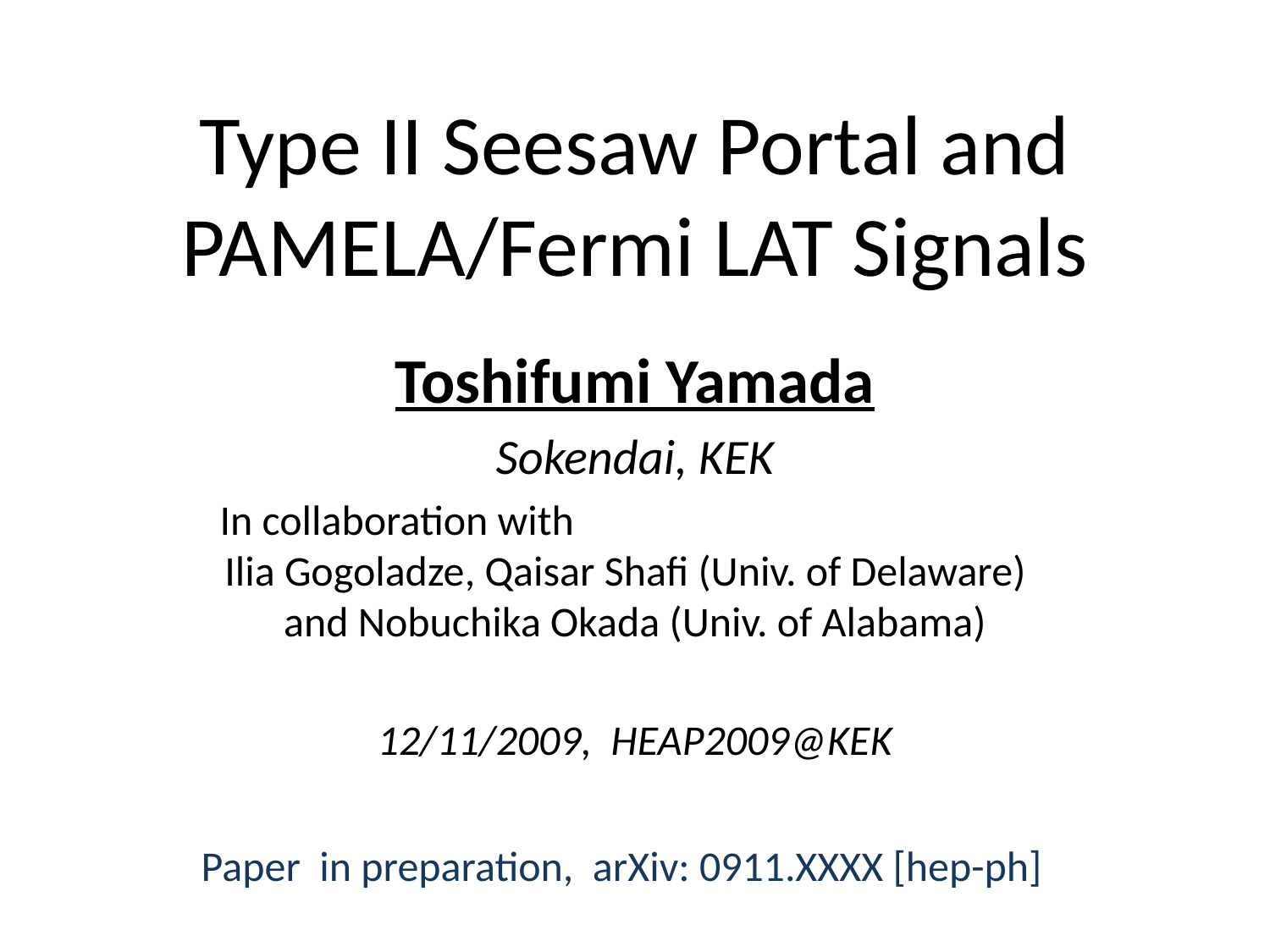

# Type II Seesaw Portal and PAMELA/Fermi LAT Signals
Toshifumi Yamada
Sokendai, KEK
In collaboration with                                                   Ilia Gogoladze, Qaisar Shafi (Univ. of Delaware)   and Nobuchika Okada (Univ. of Alabama)

12/11/2009,  HEAP2009@KEK
Paper  in preparation,  arXiv: 0911.XXXX [hep-ph]